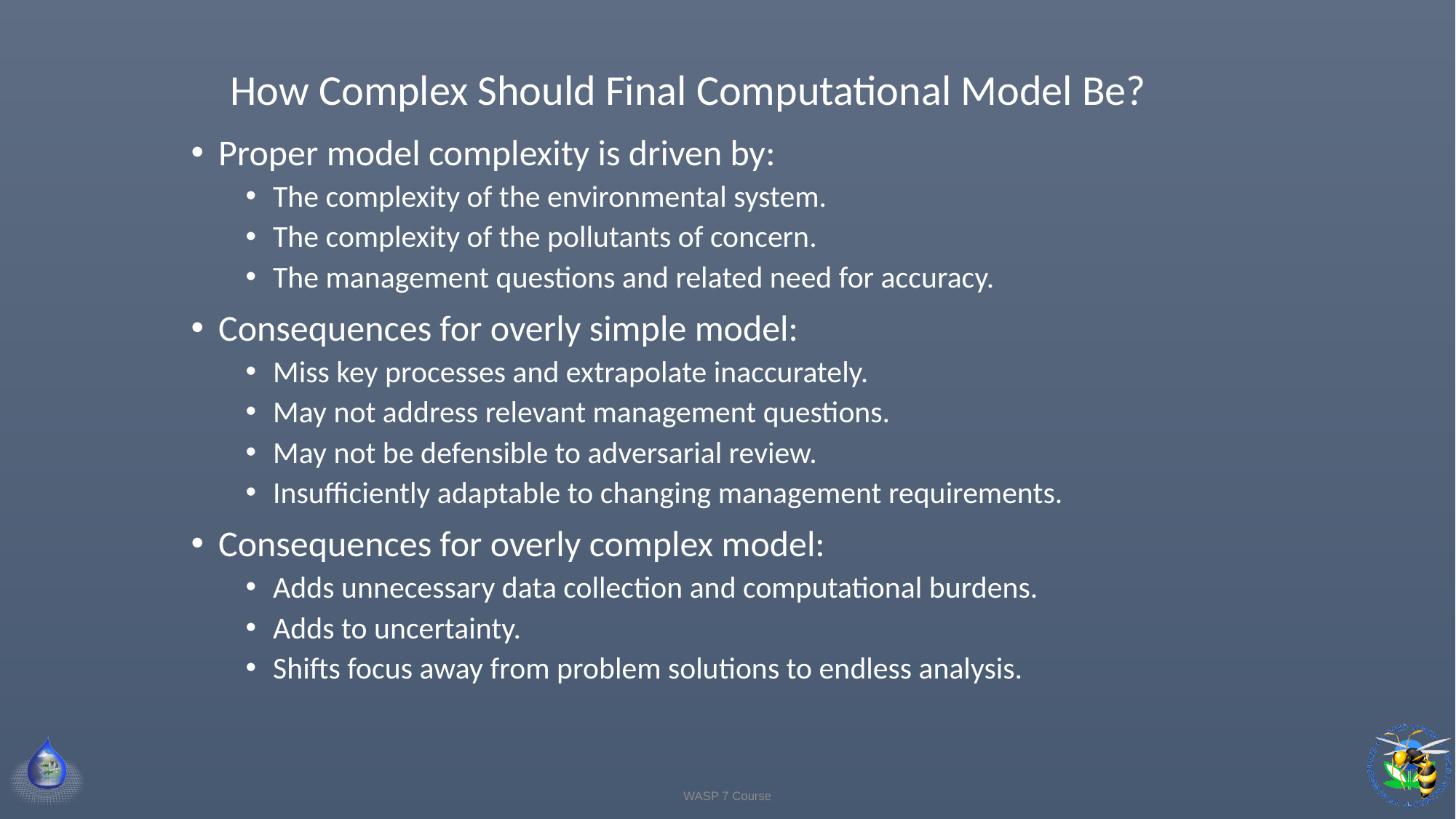

# How Complex Should Final Computational Model Be?
Proper model complexity is driven by:
The complexity of the environmental system.
The complexity of the pollutants of concern.
The management questions and related need for accuracy.
Consequences for overly simple model:
Miss key processes and extrapolate inaccurately.
May not address relevant management questions.
May not be defensible to adversarial review.
Insufficiently adaptable to changing management requirements.
Consequences for overly complex model:
Adds unnecessary data collection and computational burdens.
Adds to uncertainty.
Shifts focus away from problem solutions to endless analysis.

WASP 7 Course